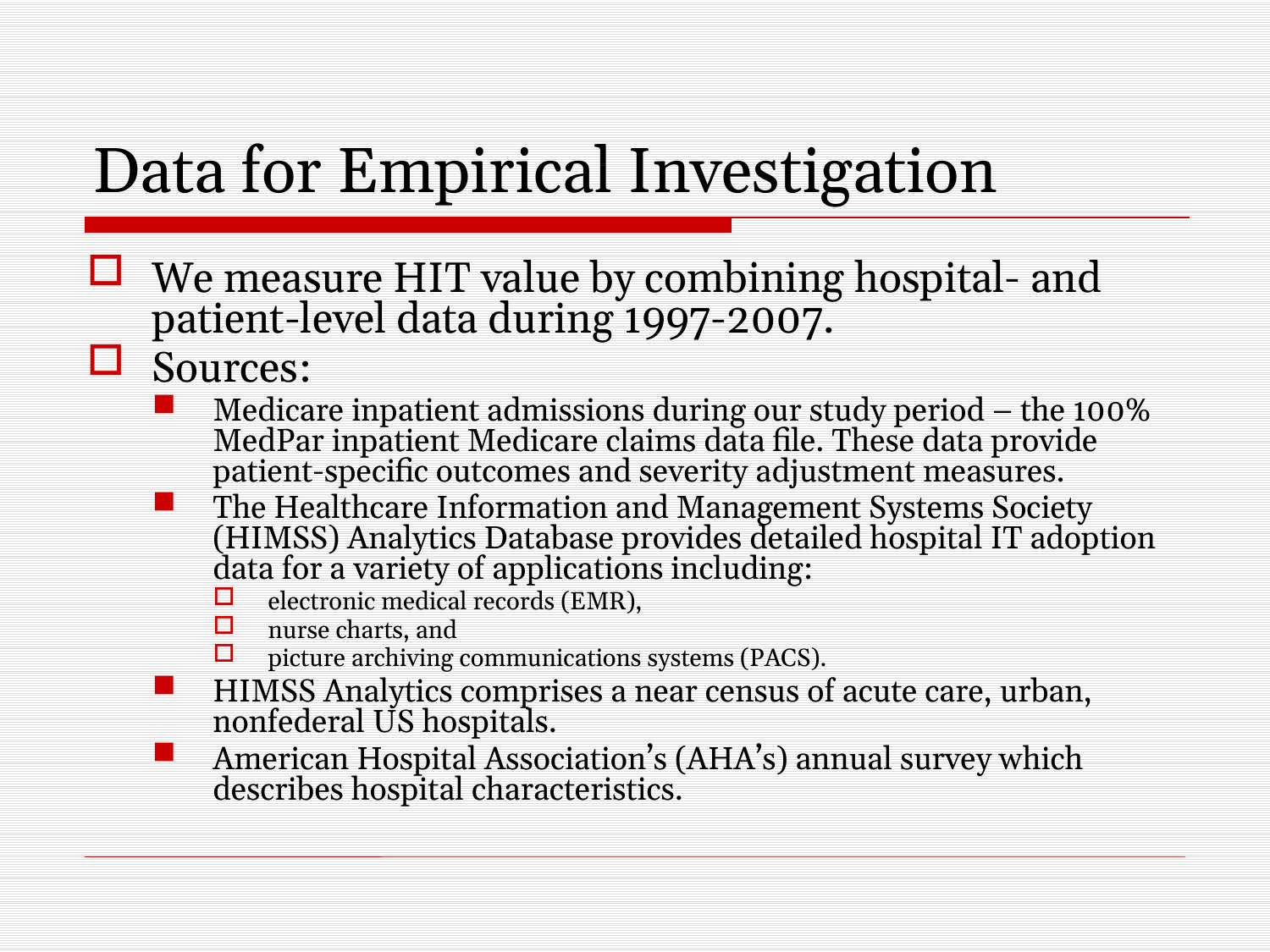

# Data for Empirical Investigation
We measure HIT value by combining hospital- and patient-level data during 1997-2007.
Sources:
Medicare inpatient admissions during our study period – the 100% MedPar inpatient Medicare claims data file. These data provide patient-specific outcomes and severity adjustment measures.
The Healthcare Information and Management Systems Society (HIMSS) Analytics Database provides detailed hospital IT adoption data for a variety of applications including:
electronic medical records (EMR),
nurse charts, and
picture archiving communications systems (PACS).
HIMSS Analytics comprises a near census of acute care, urban, nonfederal US hospitals.
American Hospital Association’s (AHA’s) annual survey which describes hospital characteristics.